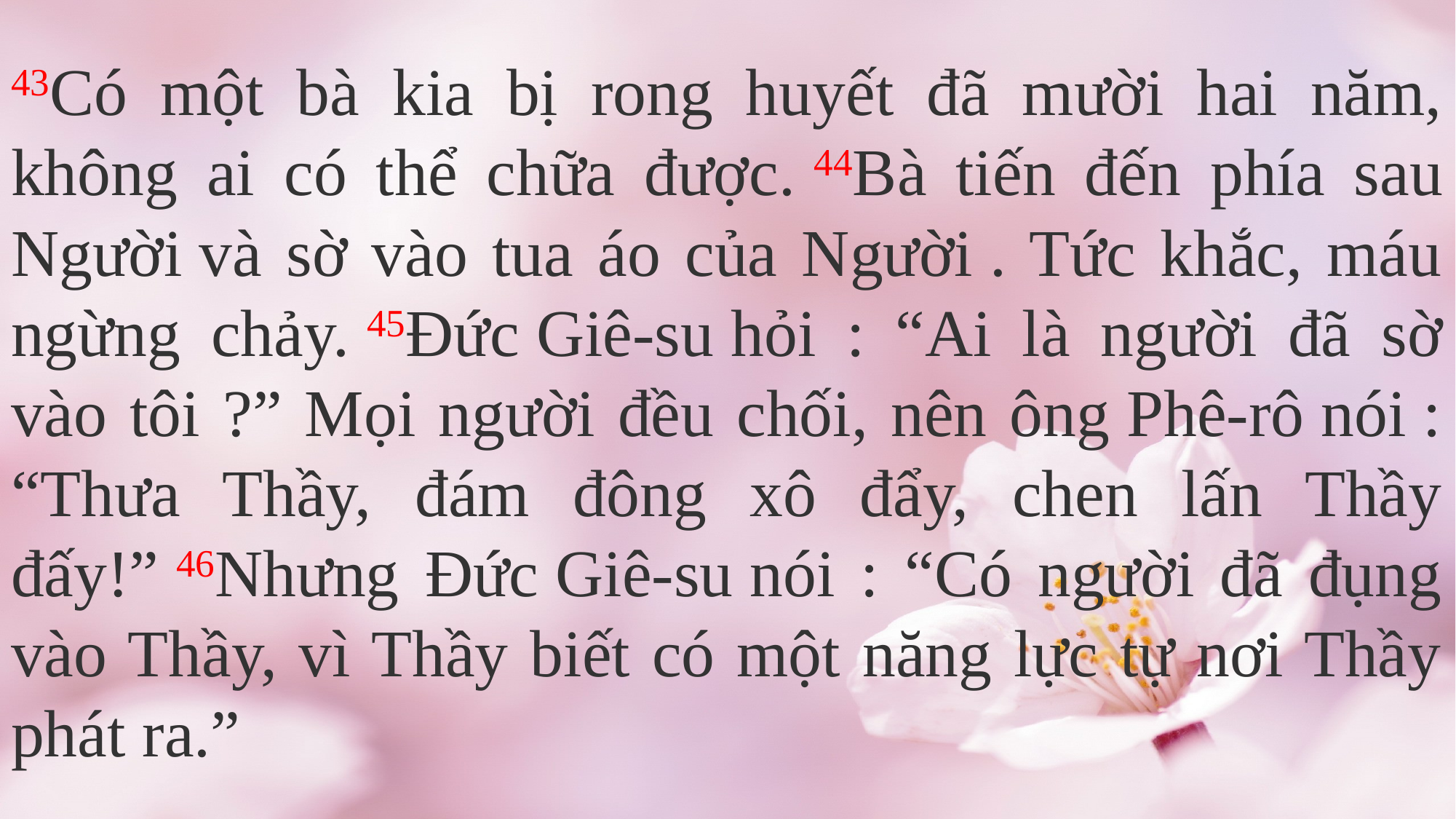

43Có một bà kia bị rong huyết đã mười hai năm, không ai có thể chữa được. 44Bà tiến đến phía sau Người và sờ vào tua áo của Người . Tức khắc, máu ngừng chảy. 45Đức Giê-su hỏi : “Ai là người đã sờ vào tôi ?” Mọi người đều chối, nên ông Phê-rô nói : “Thưa Thầy, đám đông xô đẩy, chen lấn Thầy đấy!” 46Nhưng Đức Giê-su nói : “Có người đã đụng vào Thầy, vì Thầy biết có một năng lực tự nơi Thầy phát ra.”